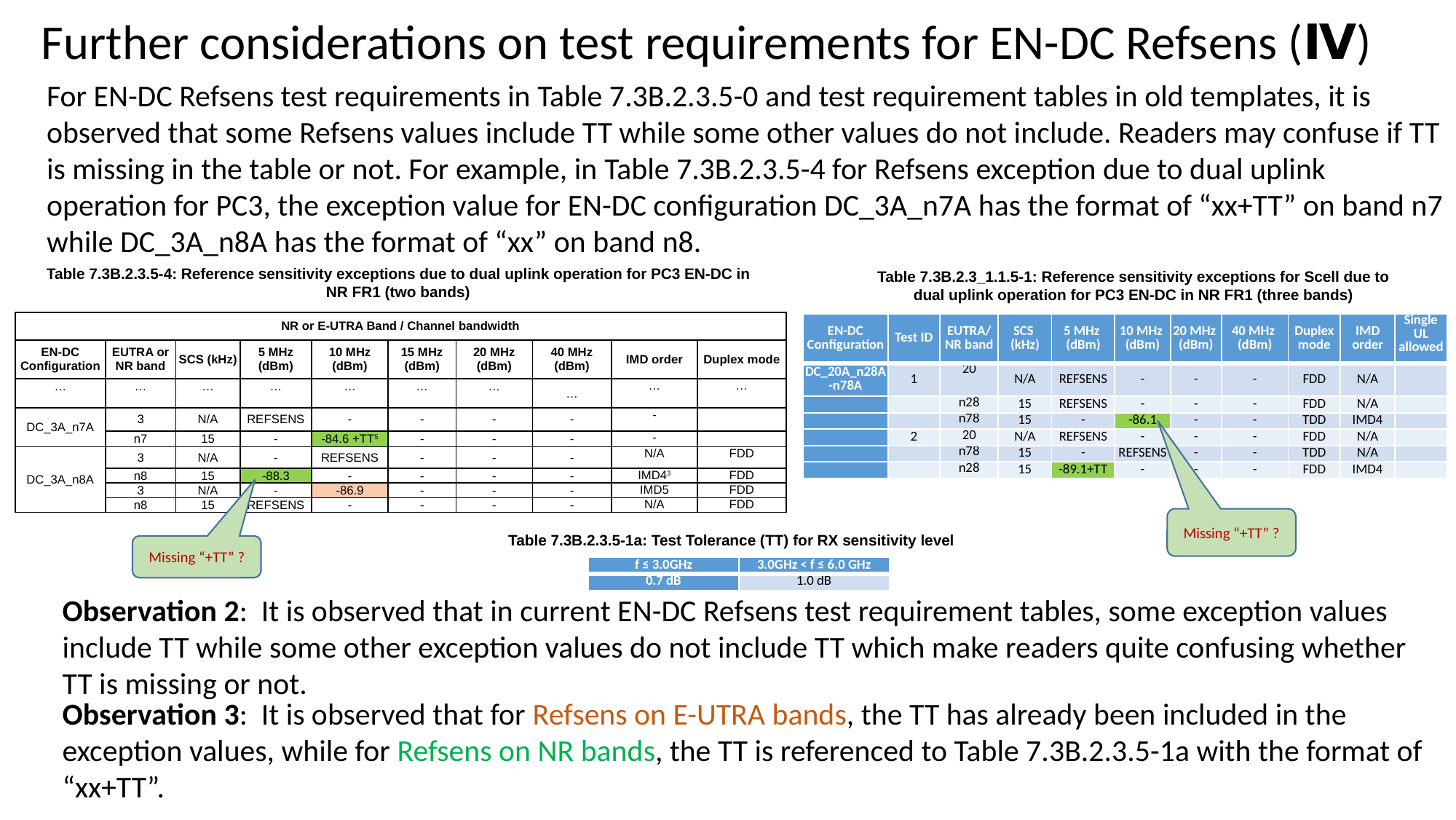

# Further considerations on test requirements for EN-DC Refsens (Ⅳ)
For EN-DC Refsens test requirements in Table 7.3B.2.3.5-0 and test requirement tables in old templates, it is observed that some Refsens values include TT while some other values do not include. Readers may confuse if TT is missing in the table or not. For example, in Table 7.3B.2.3.5-4 for Refsens exception due to dual uplink operation for PC3, the exception value for EN-DC configuration DC_3A_n7A has the format of “xx+TT” on band n7 while DC_3A_n8A has the format of “xx” on band n8.
Table 7.3B.2.3.5-4: Reference sensitivity exceptions due to dual uplink operation for PC3 EN-DC in NR FR1 (two bands)
Table 7.3B.2.3_1.1.5-1: Reference sensitivity exceptions for Scell due to dual uplink operation for PC3 EN-DC in NR FR1 (three bands)
| NR or E-UTRA Band / Channel bandwidth |  |  |  |  |  |  |  |  |  |
| --- | --- | --- | --- | --- | --- | --- | --- | --- | --- |
| EN-DC Configuration | EUTRA or NR band | SCS (kHz) | 5 MHz (dBm) | 10 MHz (dBm) | 15 MHz (dBm) | 20 MHz (dBm) | 40 MHz (dBm) | IMD order | Duplex mode |
| … | … | … | … | … | … | … | … | … | … |
| DC\_3A\_n7A | 3 | N/A | REFSENS | - | - | - | - | - |  |
|  | n7 | 15 | - | -84.6 +TT5 | - | - | - | - |  |
| DC\_3A\_n8A | 3 | N/A | - | REFSENS | - | - | - | N/A | FDD |
|  | n8 | 15 | -88.3 | - | - | - | - | IMD43 | FDD |
|  | 3 | N/A | - | -86.9 | - | - | - | IMD5 | FDD |
|  | n8 | 15 | REFSENS | - | - | - | - | N/A | FDD |
| EN-DC Configuration | Test ID | EUTRA/ NR band | SCS (kHz) | 5 MHz (dBm) | 10 MHz (dBm) | 20 MHz (dBm) | 40 MHz (dBm) | Duplex mode | IMD order | Single UL allowed |
| --- | --- | --- | --- | --- | --- | --- | --- | --- | --- | --- |
| DC\_20A\_n28A-n78A | 1 | 20 | N/A | REFSENS | - | - | - | FDD | N/A |  |
|  |  | n28 | 15 | REFSENS | - | - | - | FDD | N/A |  |
|  |  | n78 | 15 | - | -86.1 | - | - | TDD | IMD4 |  |
|  | 2 | 20 | N/A | REFSENS | - | - | - | FDD | N/A |  |
|  |  | n78 | 15 | - | REFSENS | - | - | TDD | N/A |  |
|  |  | n28 | 15 | -89.1+TT | - | - | - | FDD | IMD4 |  |
Missing “+TT” ?
Table 7.3B.2.3.5-1a: Test Tolerance (TT) for RX sensitivity level
Missing “+TT” ?
| f ≤ 3.0GHz | 3.0GHz < f ≤ 6.0 GHz |
| --- | --- |
| 0.7 dB | 1.0 dB |
Observation 2:  It is observed that in current EN-DC Refsens test requirement tables, some exception values include TT while some other exception values do not include TT which make readers quite confusing whether TT is missing or not.
Observation 3:  It is observed that for Refsens on E-UTRA bands, the TT has already been included in the exception values, while for Refsens on NR bands, the TT is referenced to Table 7.3B.2.3.5-1a with the format of “xx+TT”.